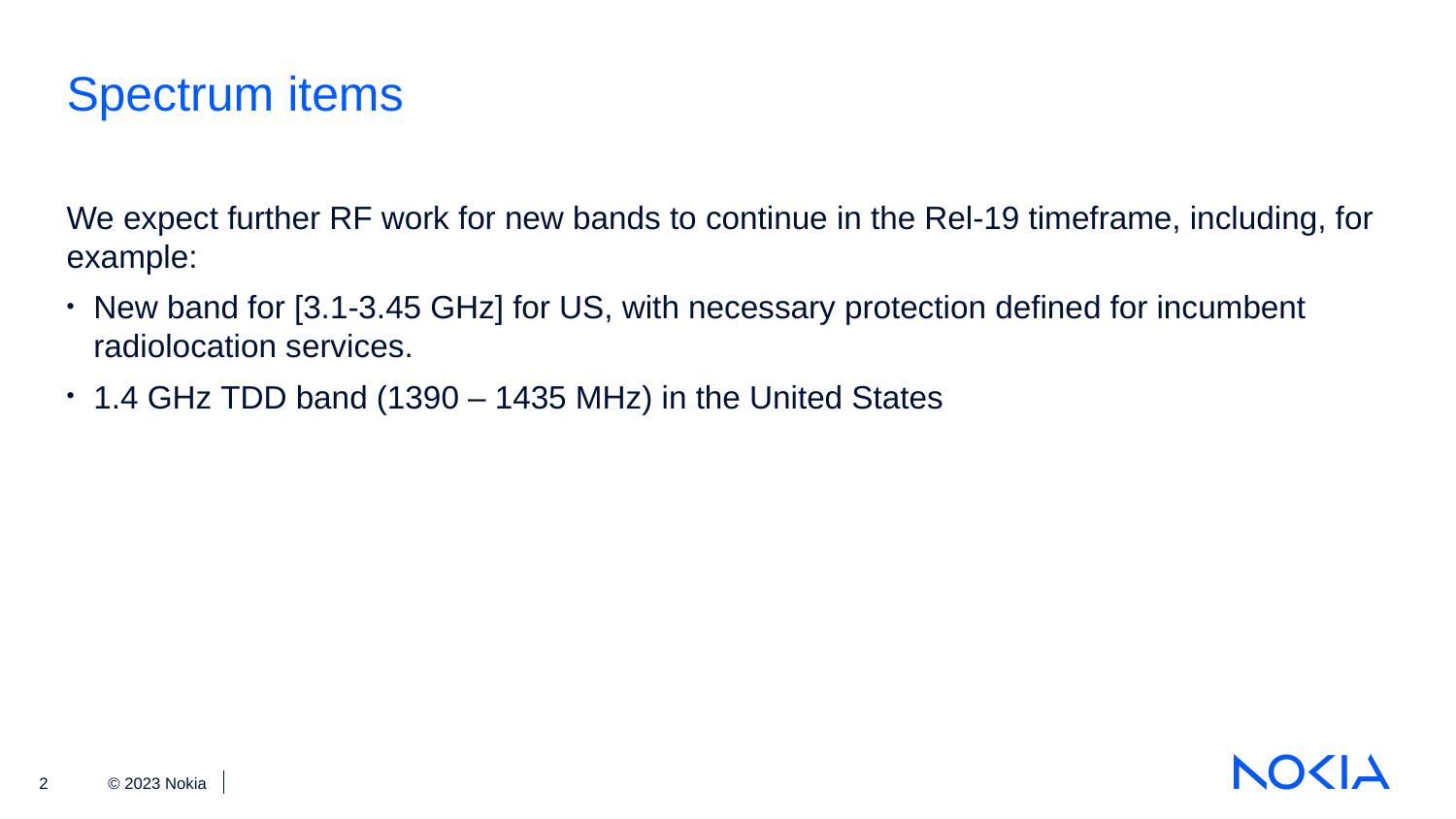

Spectrum items
We expect further RF work for new bands to continue in the Rel-19 timeframe, including, for example:
New band for [3.1-3.45 GHz] for US, with necessary protection defined for incumbent radiolocation services.
1.4 GHz TDD band (1390 – 1435 MHz) in the United States